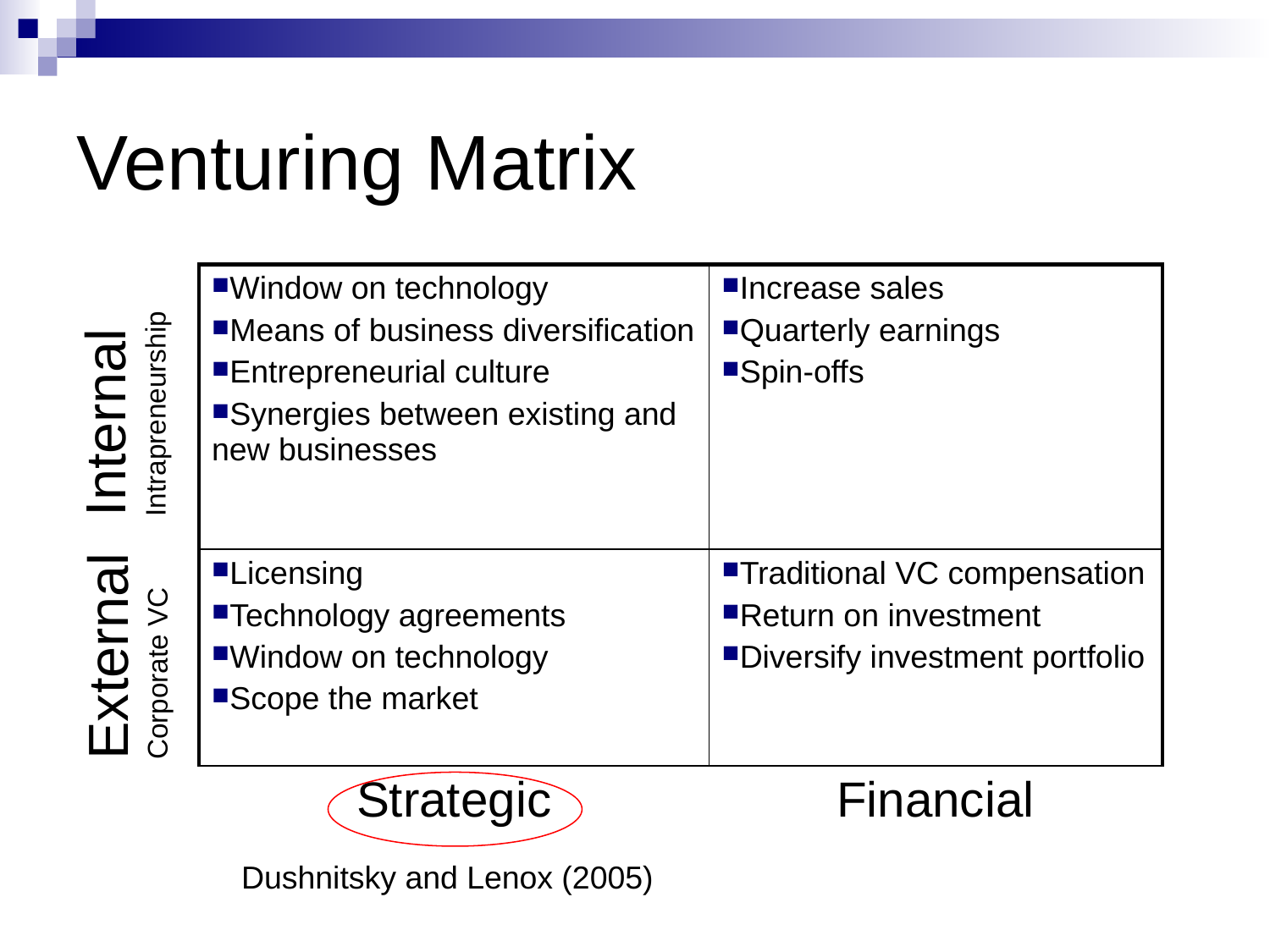

# Venturing Matrix
| Window on technology Means of business diversification Entrepreneurial culture Synergies between existing and new businesses | Increase sales Quarterly earnings Spin-offs |
| --- | --- |
| Licensing Technology agreements Window on technology Scope the market | Traditional VC compensation Return on investment Diversify investment portfolio |
| Strategic | Financial |
Internal
Intrapreneurship
External
Corporate VC

Dushnitsky and Lenox (2005)